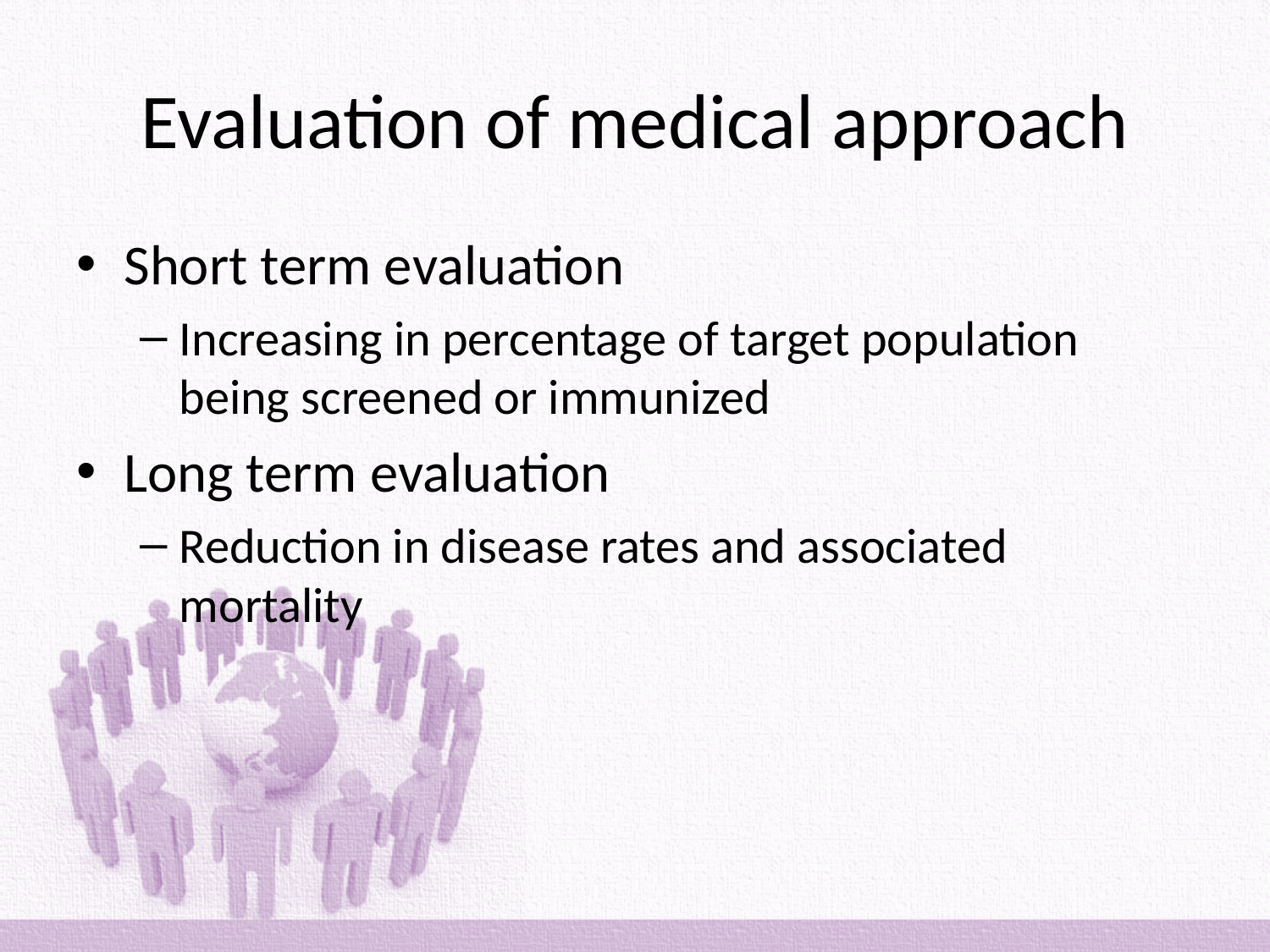

# Evaluation of medical approach
Short term evaluation
Increasing in percentage of target population being screened or immunized
Long term evaluation
Reduction in disease rates and associated mortality